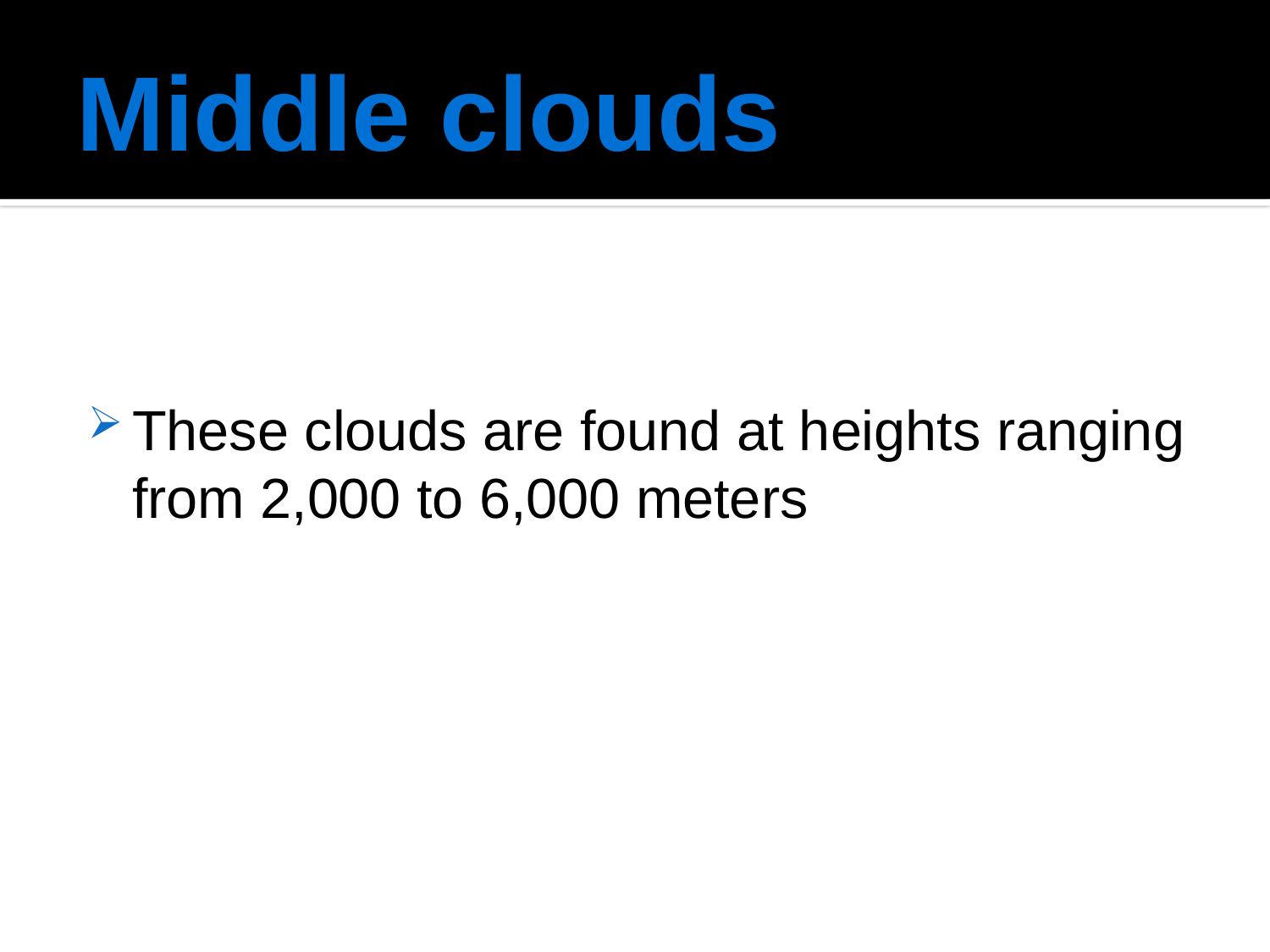

# Middle clouds

These clouds are found at heights ranging from 2,000 to 6,000 meters